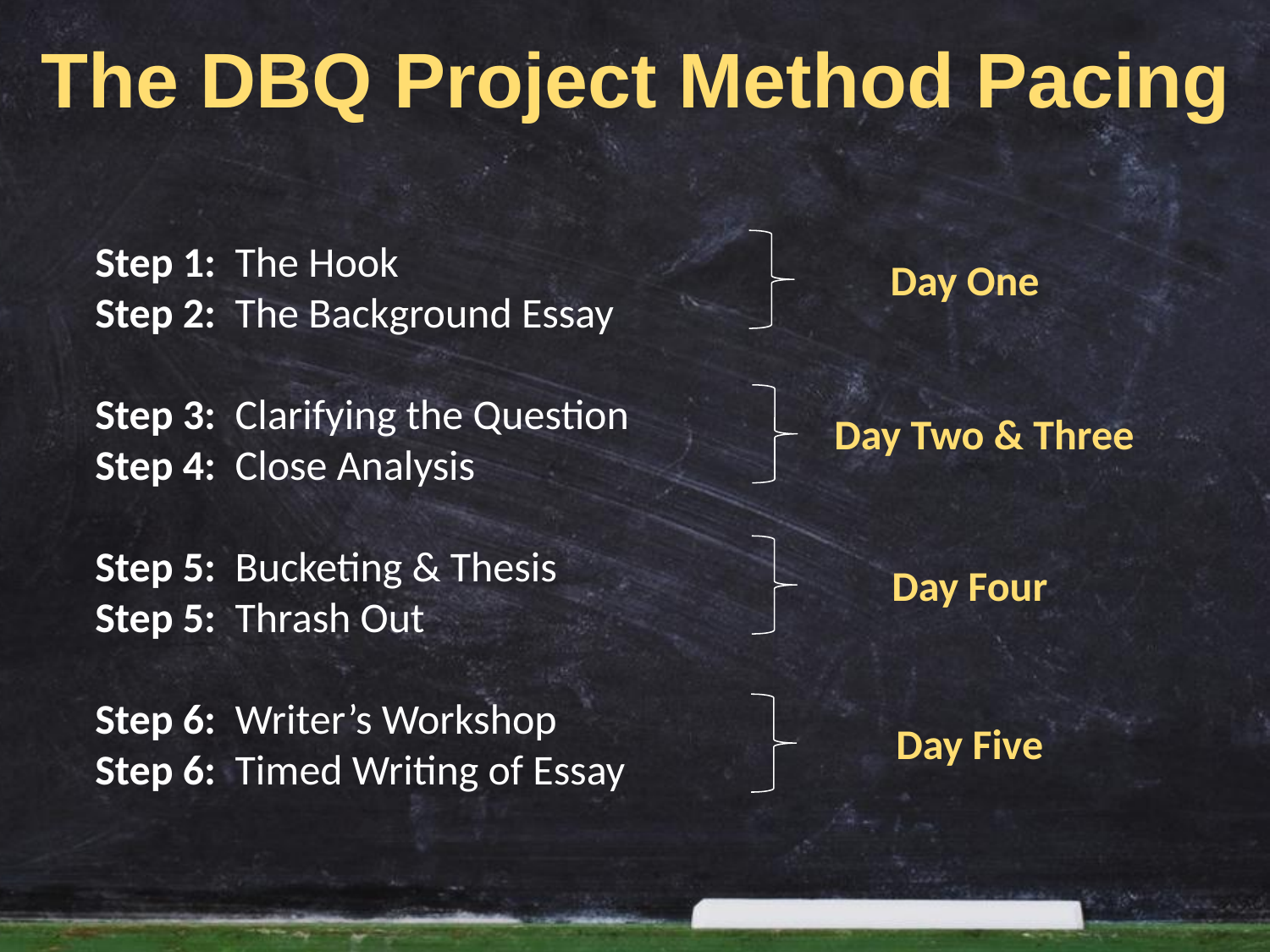

The DBQ Project Method Pacing
Step 1:  The Hook
Step 2:  The Background Essay

Step 3:  Clarifying the Question
Step 4:  Close Analysis

Step 5:  Bucketing & Thesis
Step 5:  Thrash Out

Step 6:  Writer’s Workshop
Step 6:  Timed Writing of Essay

Day One

Day Two & Three

Day Four

Day Five